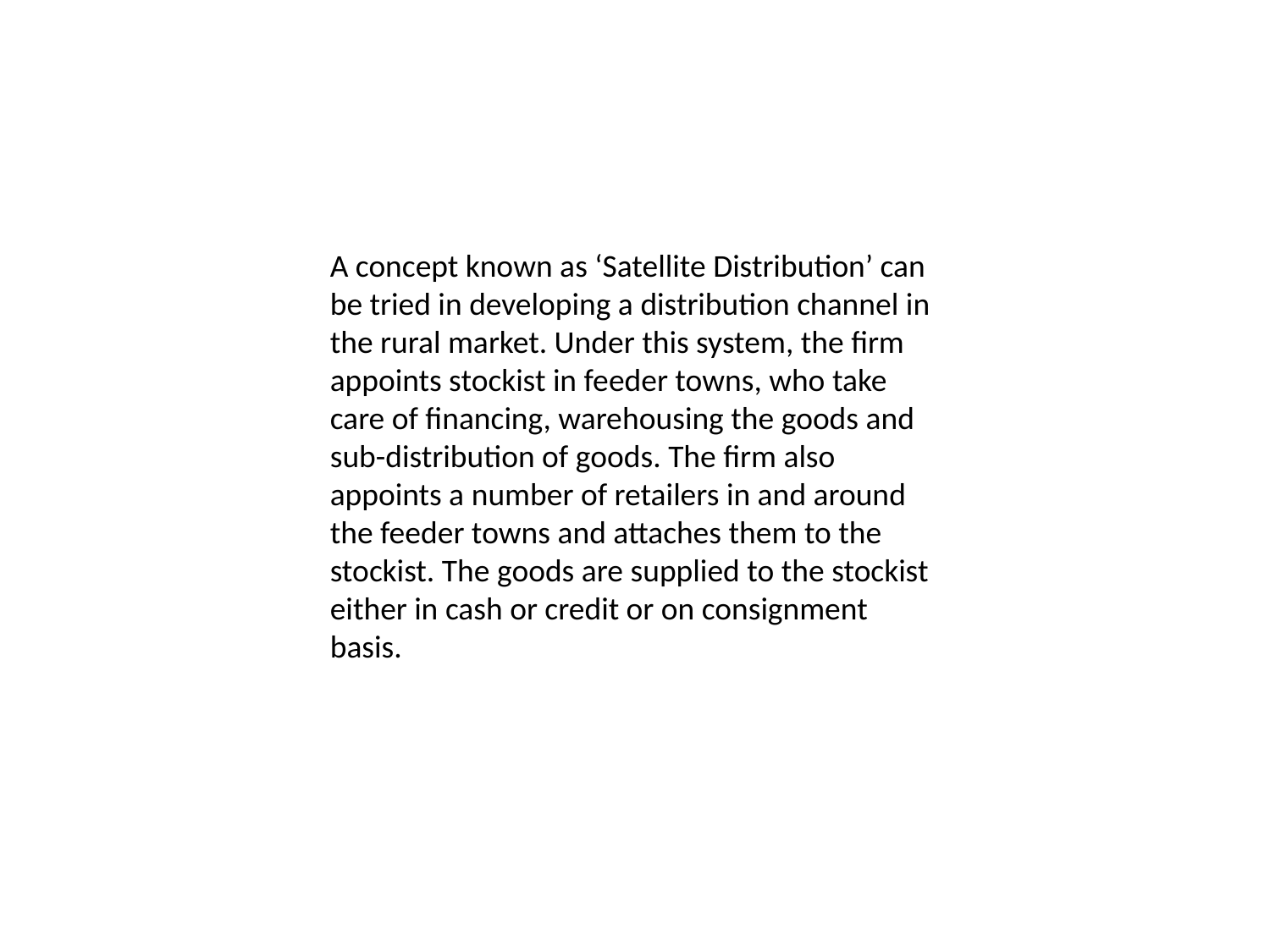

A concept known as ‘Satellite Distribution’ can be tried in developing a distribution channel in the rural market. Under this system, the firm appoints stockist in feeder towns, who take care of financing, warehousing the goods and sub-distribution of goods. The firm also appoints a number of retailers in and around the feeder towns and attaches them to the stockist. The goods are supplied to the stockist either in cash or credit or on consignment basis.